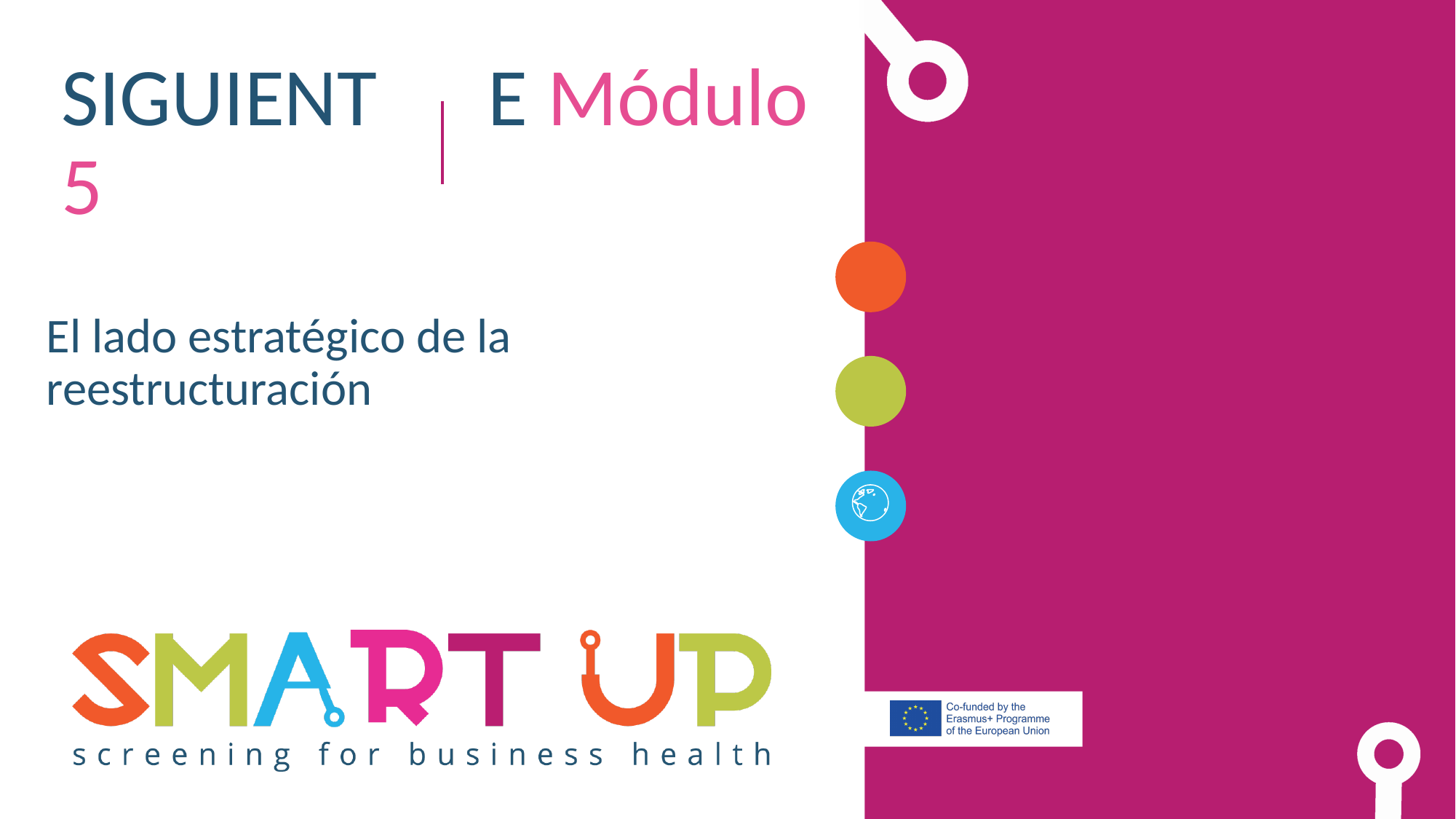

SIGUIENT      E Módulo 5
El lado estratégico de la reestructuración